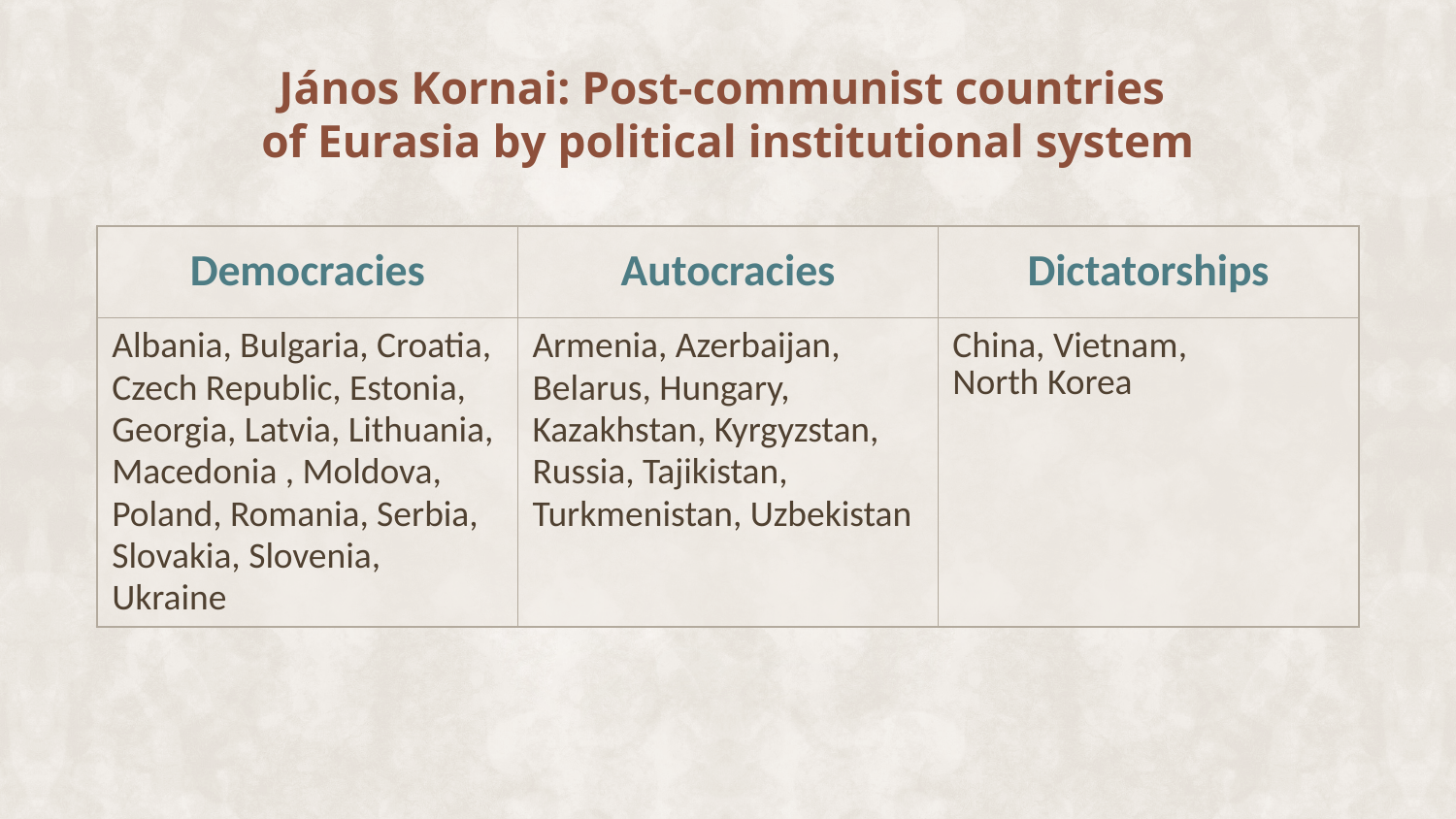

János Kornai: Post-communist countries
of Eurasia by political institutional system
| Democracies | Autocracies | Dictatorships |
| --- | --- | --- |
| Albania, Bulgaria, Croatia, Czech Republic, Estonia, Georgia, Latvia, Lithuania, Macedonia , Moldova, Poland, Romania, Serbia, Slovakia, Slovenia, Ukraine | Armenia, Azerbaijan, Belarus, Hungary, Kazakhstan, Kyrgyzstan, Russia, Tajikistan, Turkmenistan, Uzbekistan | China, Vietnam, North Korea |